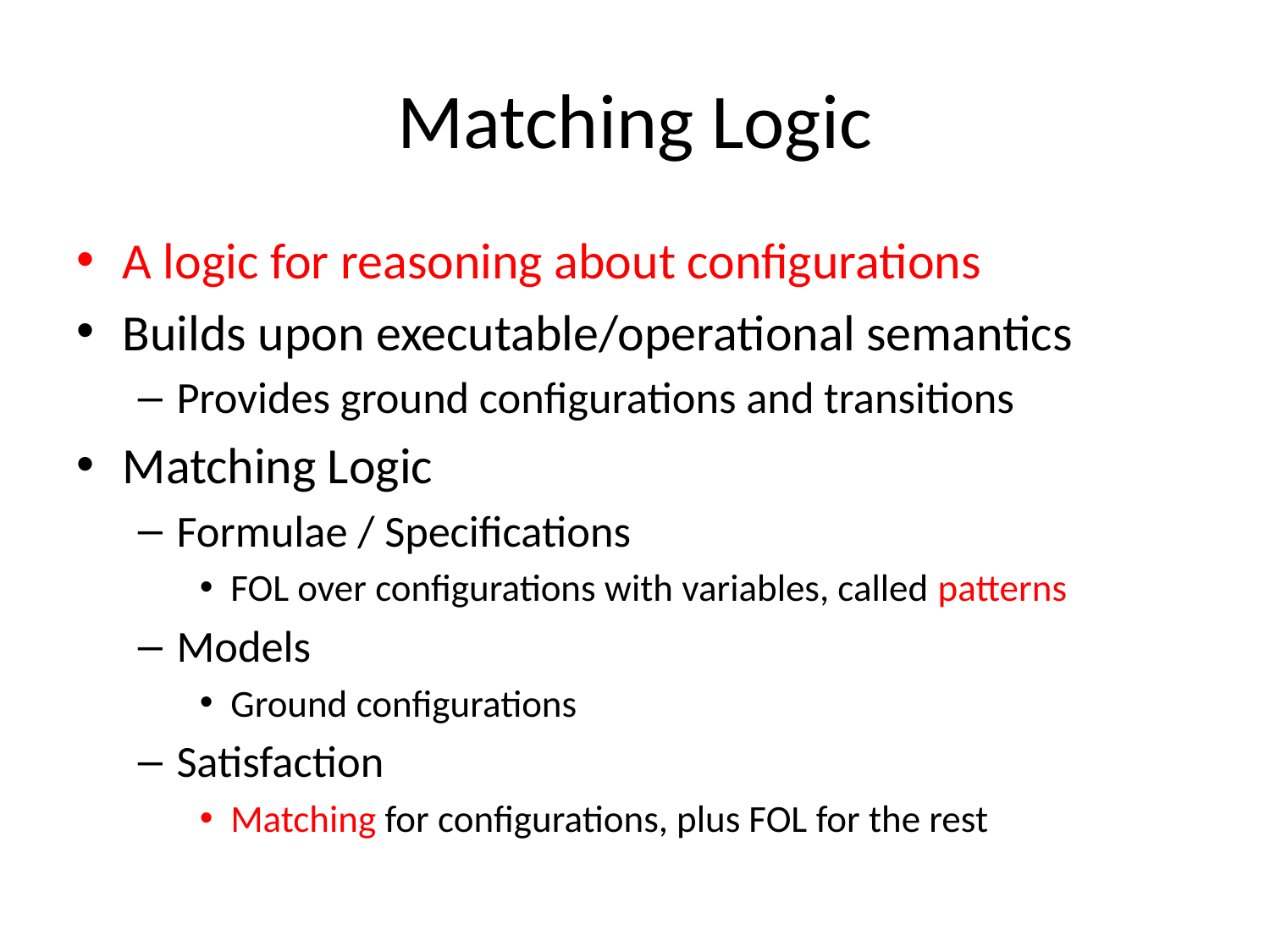

# Matching Logic
A logic for reasoning about configurations
Builds upon executable/operational semantics
Provides ground configurations and transitions
Matching Logic
Formulae / Specifications
FOL over configurations with variables, called patterns
Models
Ground configurations
Satisfaction
Matching for configurations, plus FOL for the rest